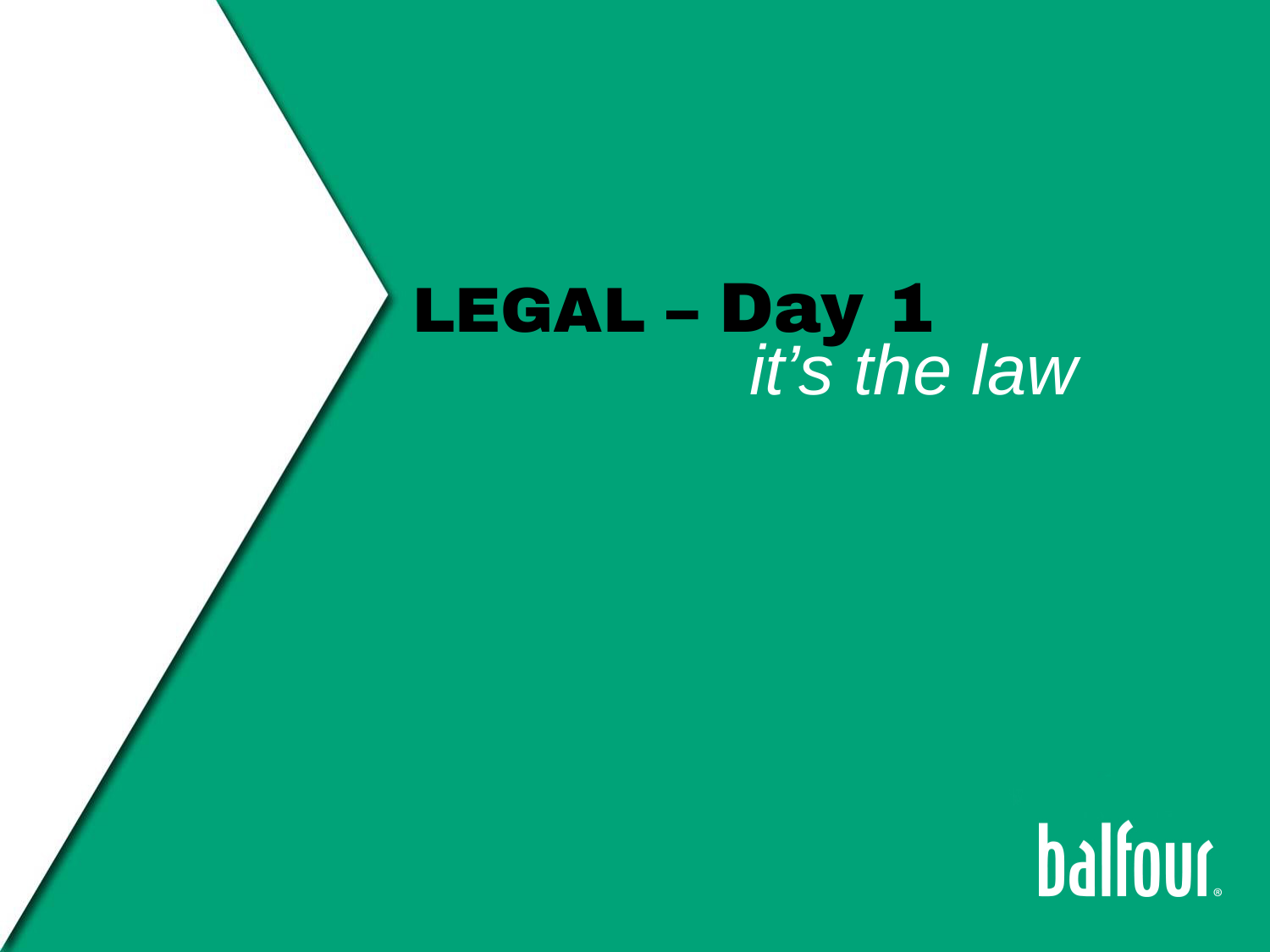

LEGAL – Day 1
it’s the law